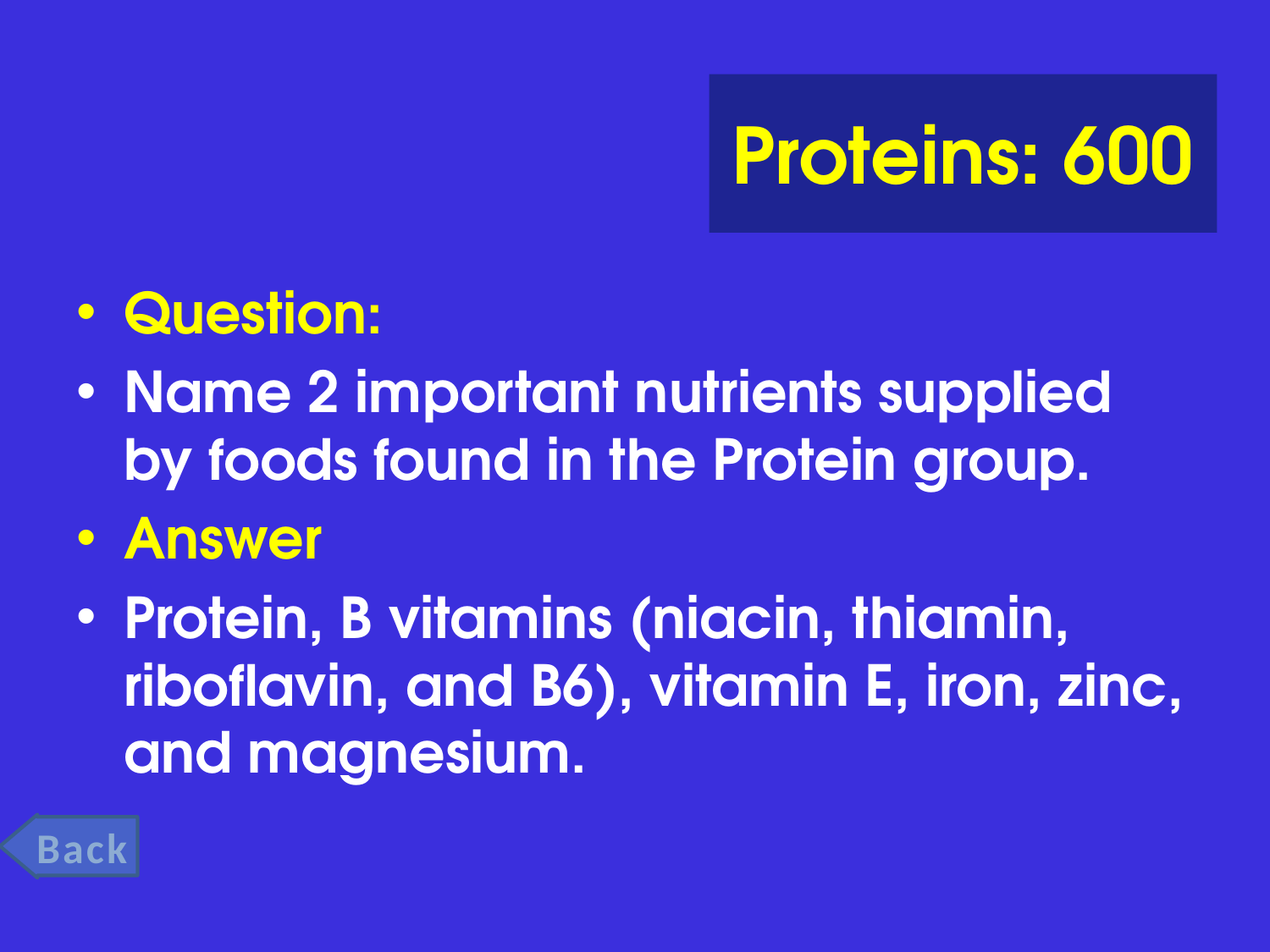

# Proteins: 600

Question:
Name 2 important nutrients supplied by foods found in the Protein group.
Answer
Protein, B vitamins (niacin, thiamin, riboflavin, and B6), vitamin E, iron, zinc, and magnesium.

Back